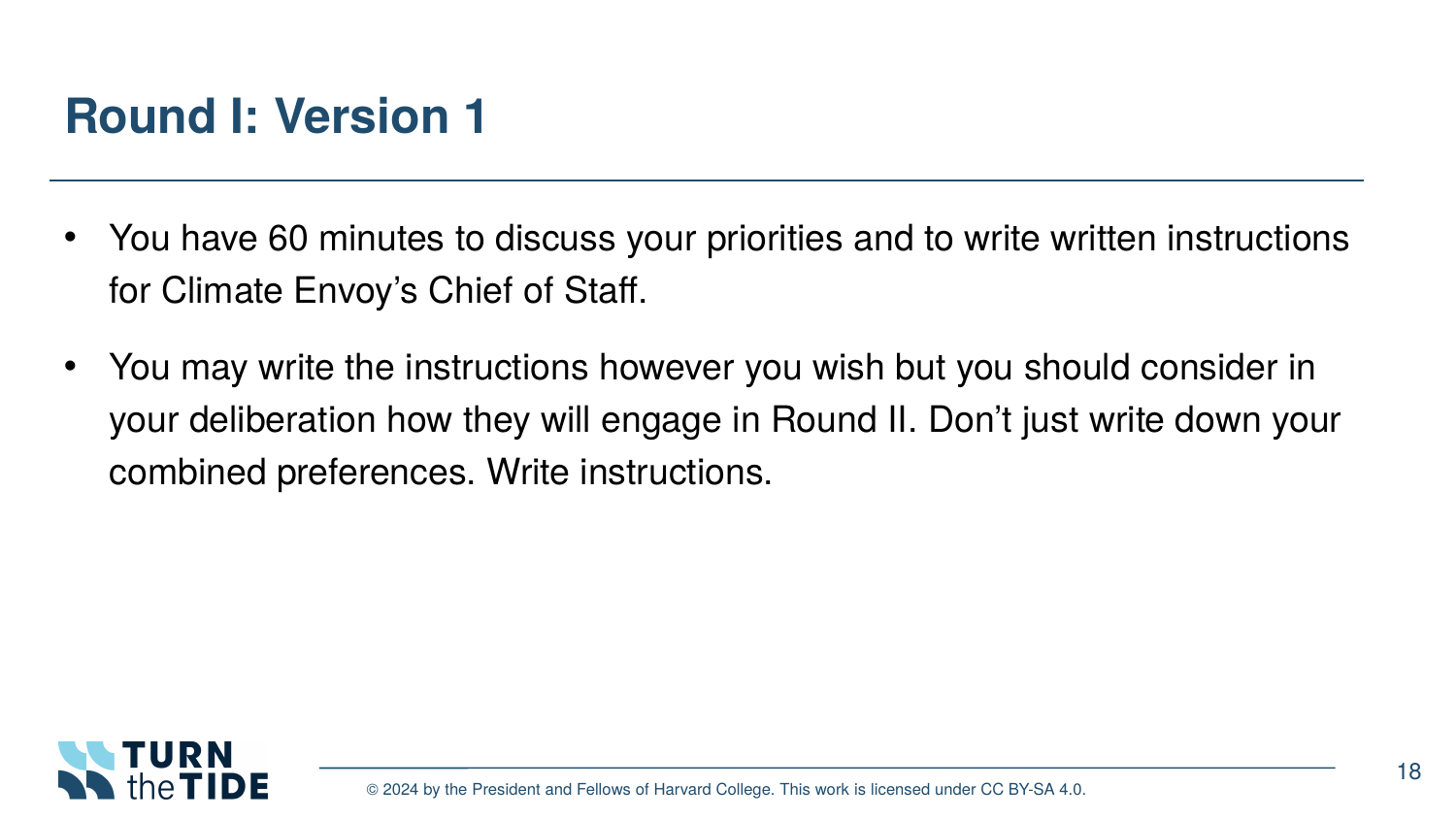

# Round I: Version 1
You have 60 minutes to discuss your priorities and to write written instructions for Climate Envoy’s Chief of Staff.
You may write the instructions however you wish but you should consider in your deliberation how they will engage in Round II. Don’t just write down your combined preferences. Write instructions.

18